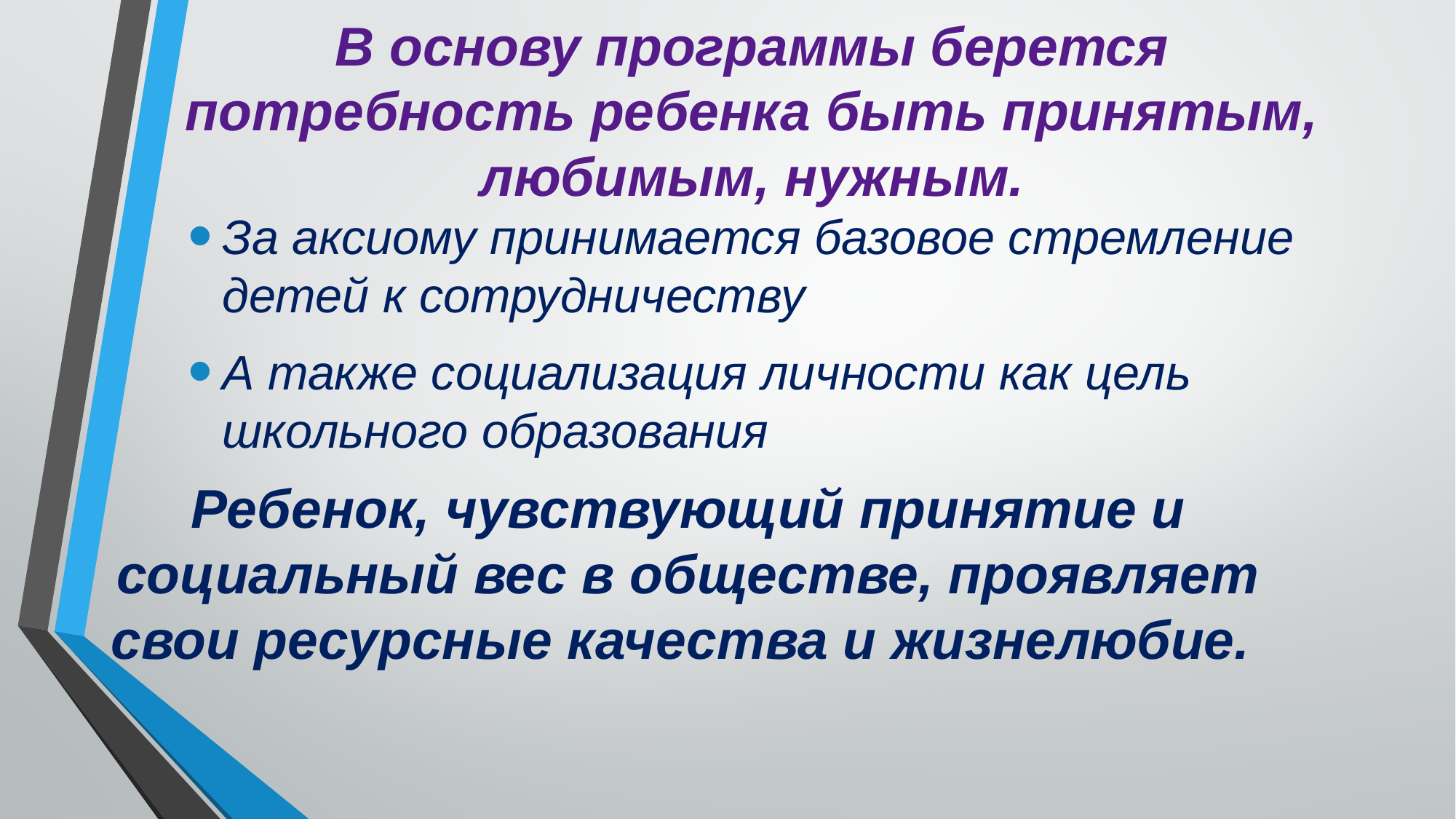

# В основу программы берется потребность ребенка быть принятым, любимым, нужным.
За аксиому принимается базовое стремление детей к сотрудничеству
А также социализация личности как цель школьного образования

Ребенок, чувствующий принятие и социальный вес в обществе, проявляет свои ресурсные качества и жизнелюбие.